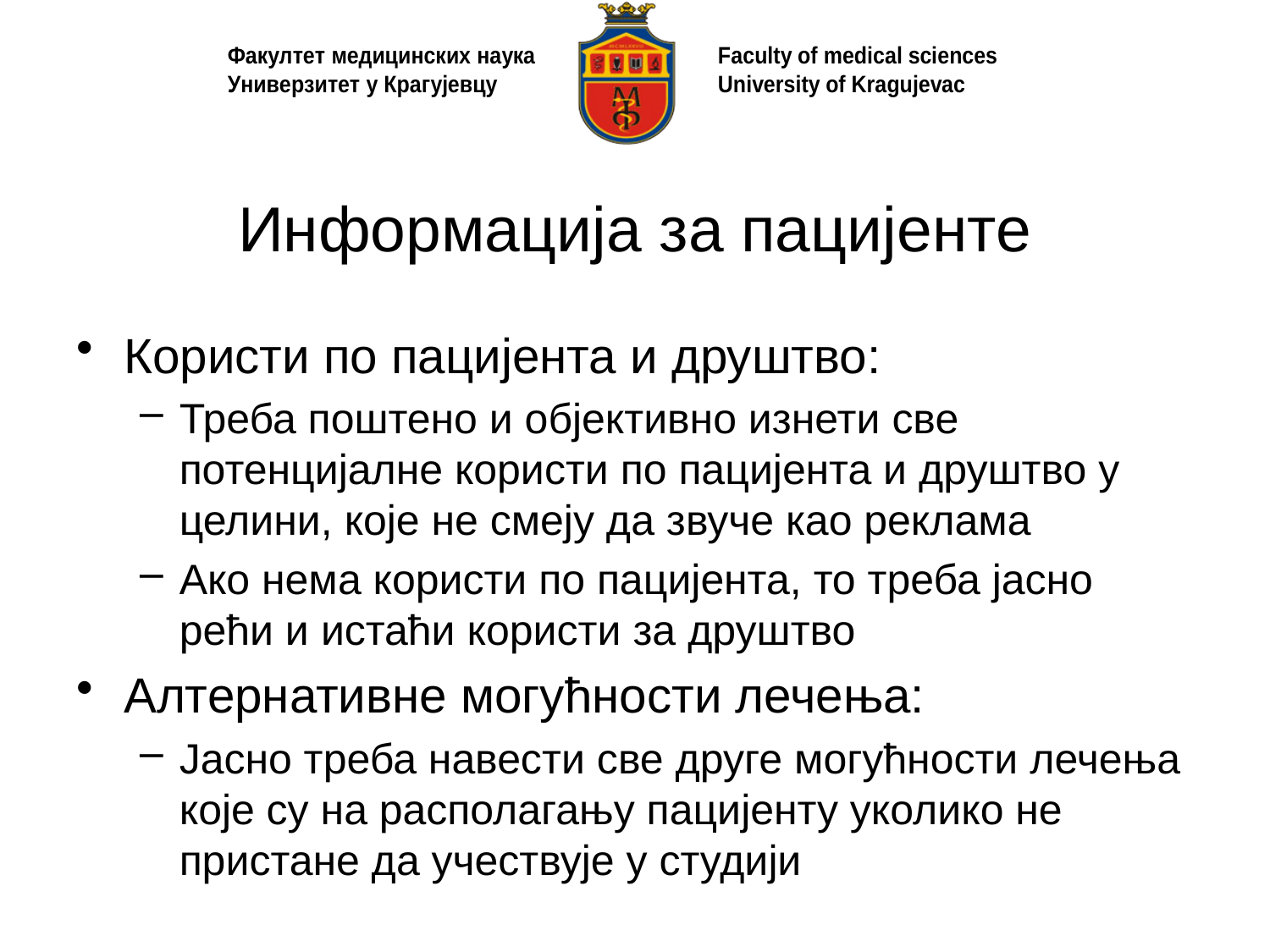

# Информација за пацијенте
Користи по пацијента и друштво:
Треба поштено и објективно изнети све потенцијалне користи по пацијента и друштво у целини, које не смеју да звуче као реклама
Ако нема користи по пацијента, то треба јасно рећи и истаћи користи за друштво
Алтернативне могућности лечења:
Јасно треба навести све друге могућности лечења које су на располагању пацијенту уколико не пристане да учествује у студији